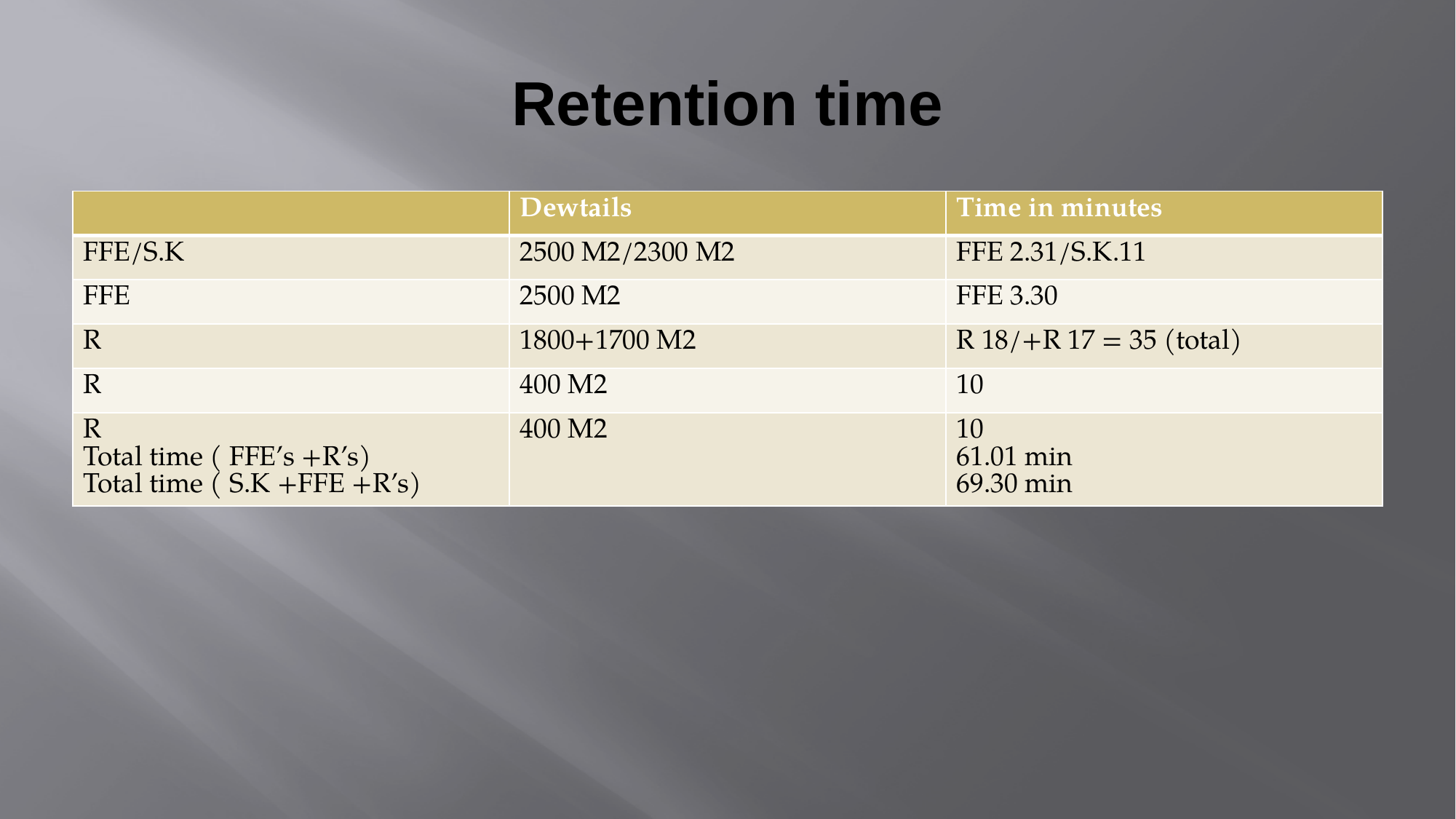

# Retention time
|  | Dewtails | Time in minutes |
| --- | --- | --- |
| FFE/S.K | 2500 M2/2300 M2 | FFE 2.31/S.K.11 |
| FFE | 2500 M2 | FFE 3.30 |
| R | 1800+1700 M2 | R 18/+R 17 = 35 (total) |
| R | 400 M2 | 10 |
| R Total time ( FFE’s +R’s) Total time ( S.K +FFE +R’s) | 400 M2 | 10 61.01 min 69.30 min |